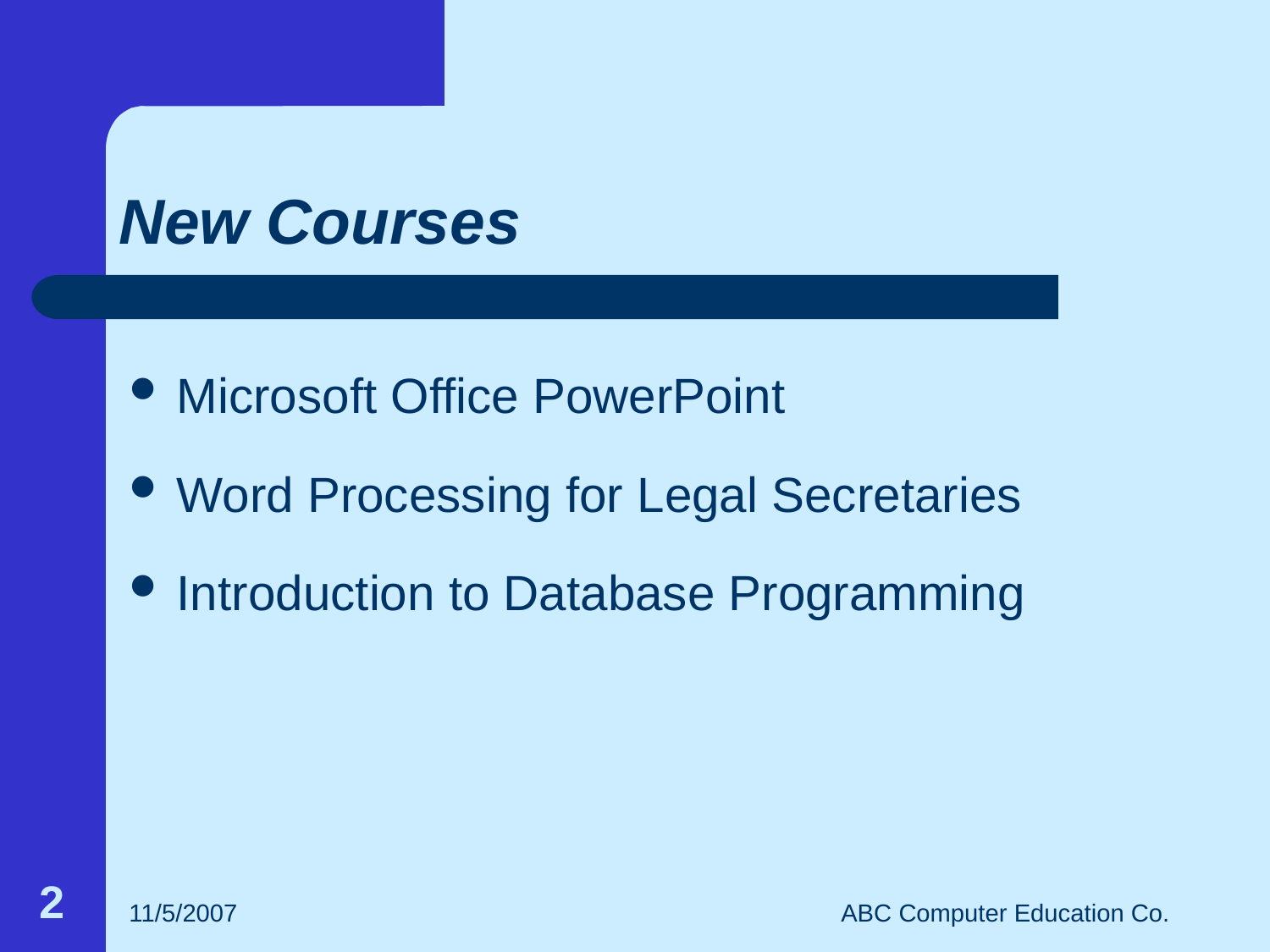

# New Courses
Microsoft Office PowerPoint
Word Processing for Legal Secretaries
Introduction to Database Programming
2
11/5/2007
ABC Computer Education Co.